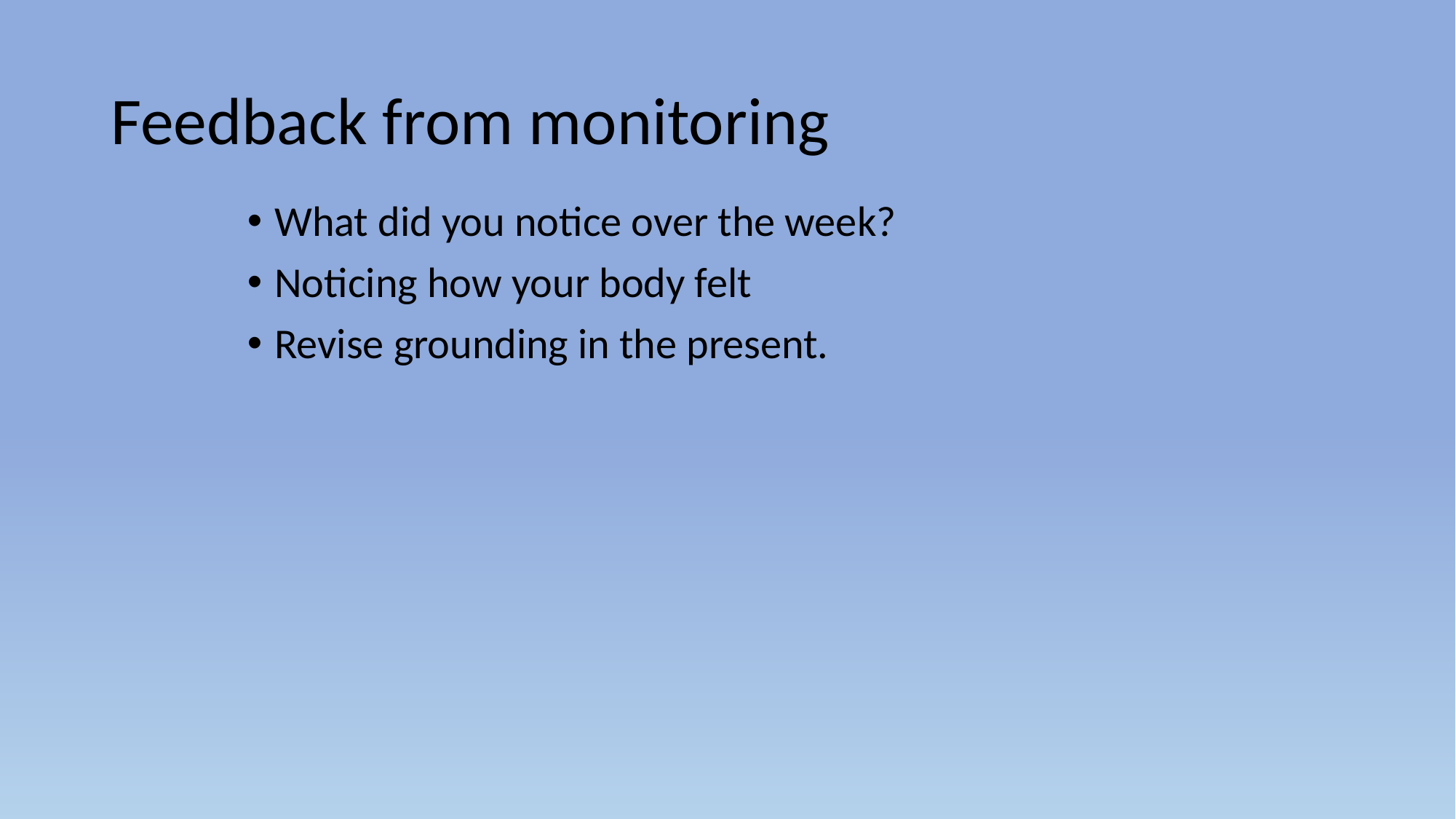

# Feedback from monitoring
What did you notice over the week?
Noticing how your body felt
Revise grounding in the present.